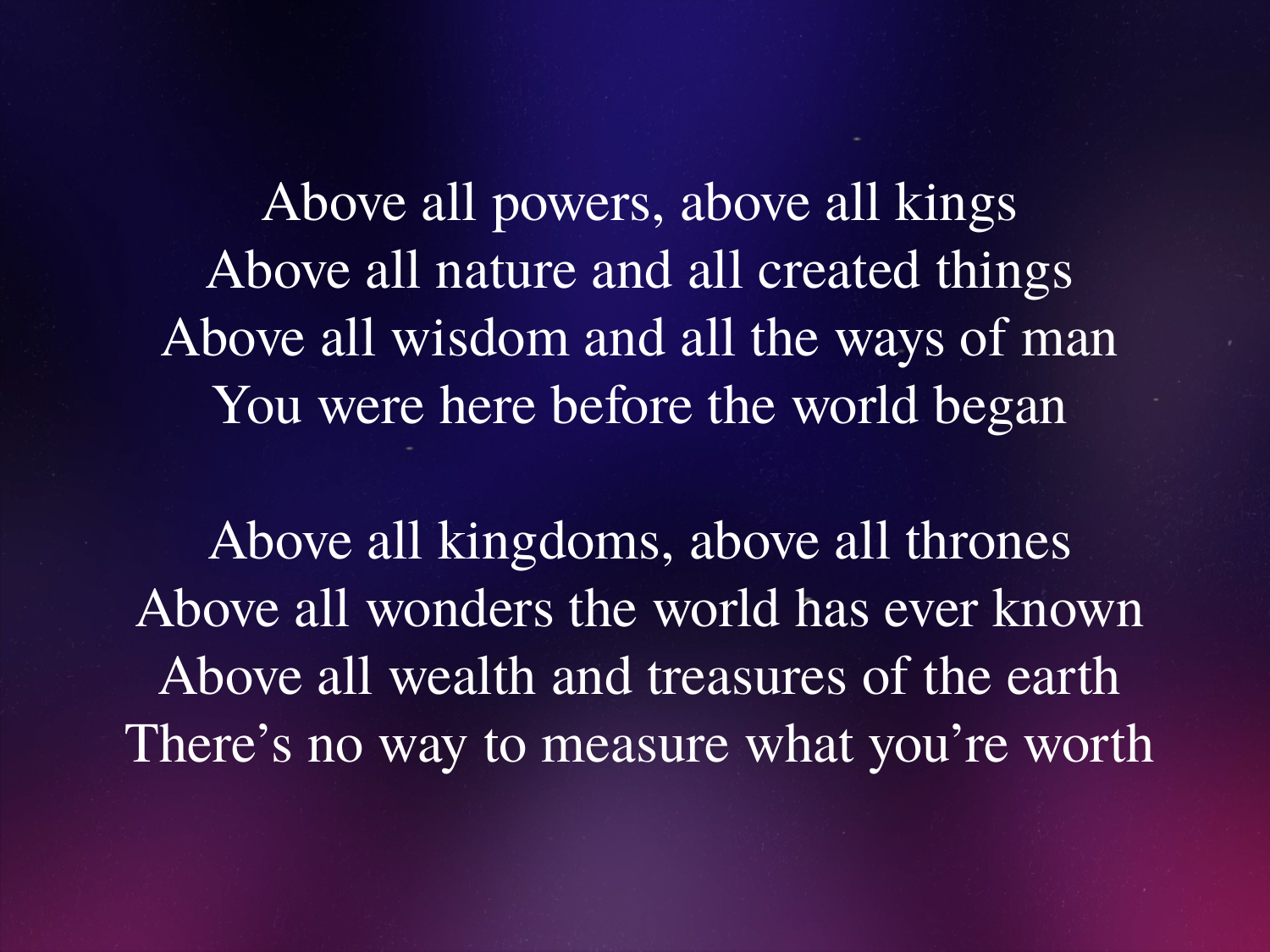

# Above all powers, above all kings Above all nature and all created things Above all wisdom and all the ways of man You were here before the world began Above all kingdoms, above all thrones Above all wonders the world has ever known Above all wealth and treasures of the earth There’s no way to measure what you’re worth